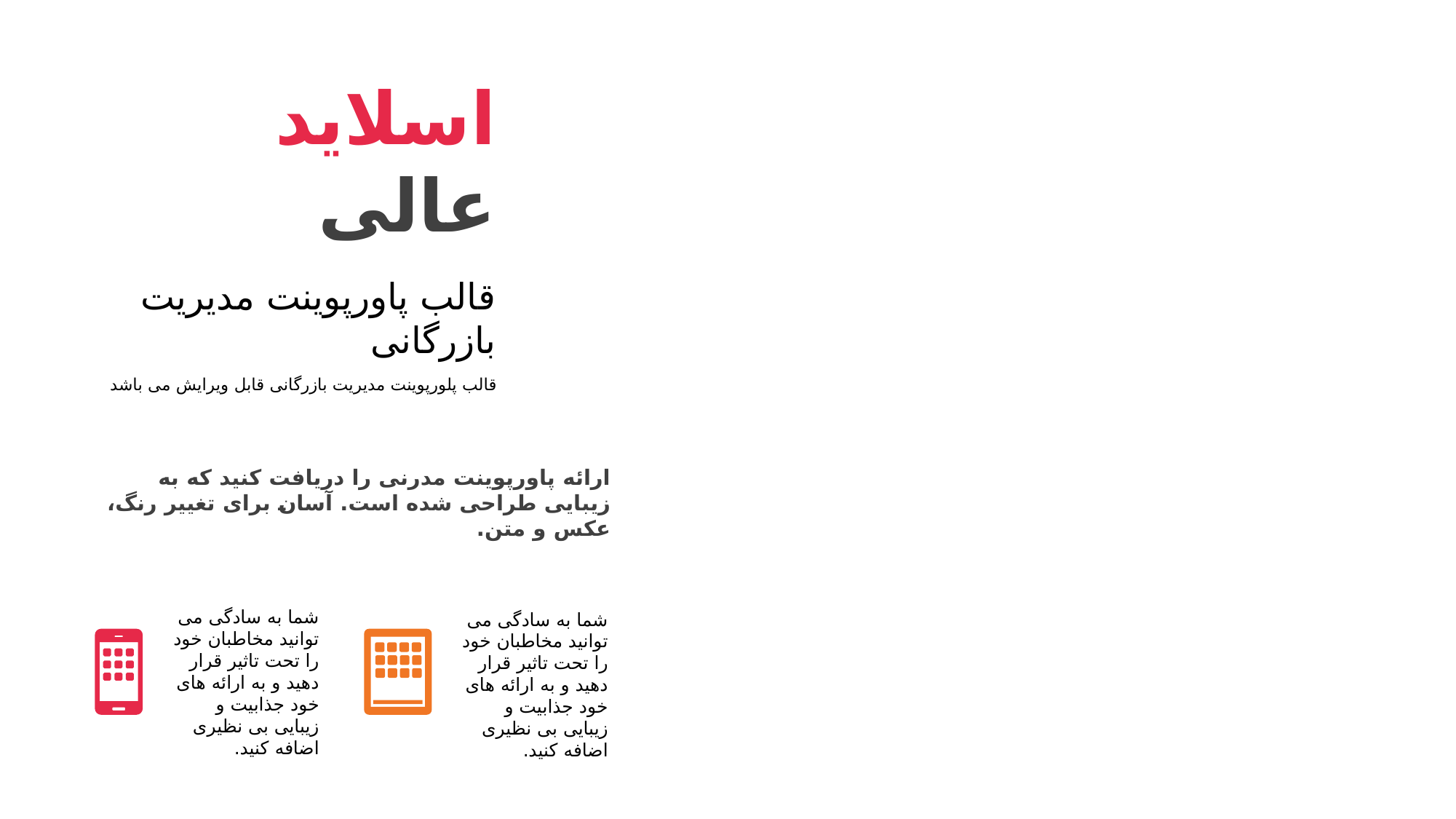

اسلاید
عالی
قالب پاورپوینت مدیریت بازرگانی
قالب پلورپوینت مدیریت بازرگانی قابل ویرایش می باشد
ارائه پاورپوینت مدرنی را دریافت کنید که به زیبایی طراحی شده است. آسان برای تغییر رنگ، عکس و متن.
شما به سادگی می توانید مخاطبان خود را تحت تاثیر قرار دهید و به ارائه های خود جذابیت و زیبایی بی نظیری اضافه کنید.
شما به سادگی می توانید مخاطبان خود را تحت تاثیر قرار دهید و به ارائه های خود جذابیت و زیبایی بی نظیری اضافه کنید.